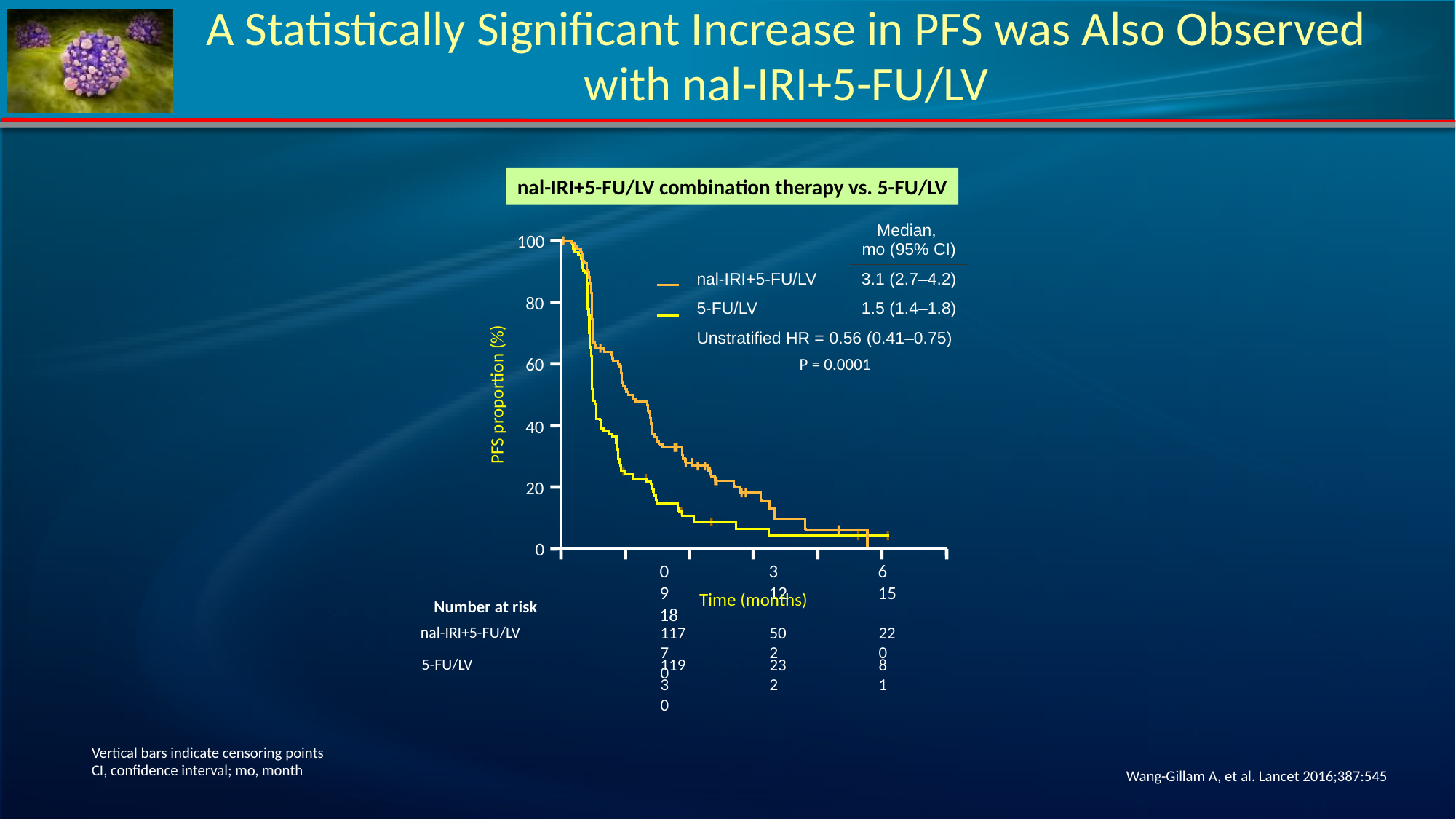

# A Statistically Significant Increase in PFS was Also Observed with nal-IRI+5-FU/LV
nal-IRI+5-FU/LV combination therapy vs. 5-FU/LV
|  | Median, mo (95% CI) |
| --- | --- |
| nal-IRI+5-FU/LV | 3.1 (2.7–4.2) |
| 5-FU/LV | 1.5 (1.4–1.8) |
| Unstratified HR = 0.56 (0.41–0.75) |  |
|  |  |
100

80

60

PFS proportion (%)
40

20

0

	0	3	6	9	12	15	18
Time (months)
P = 0.0001
Number at risk
	117	50	22	7	2	0	0
 nal-IRI+5-FU/LV
	119	23	8	3	2	1	0
5-FU/LV
Vertical bars indicate censoring points
CI, confidence interval; mo, month
Wang-Gillam A, et al. Lancet 2016;387:545